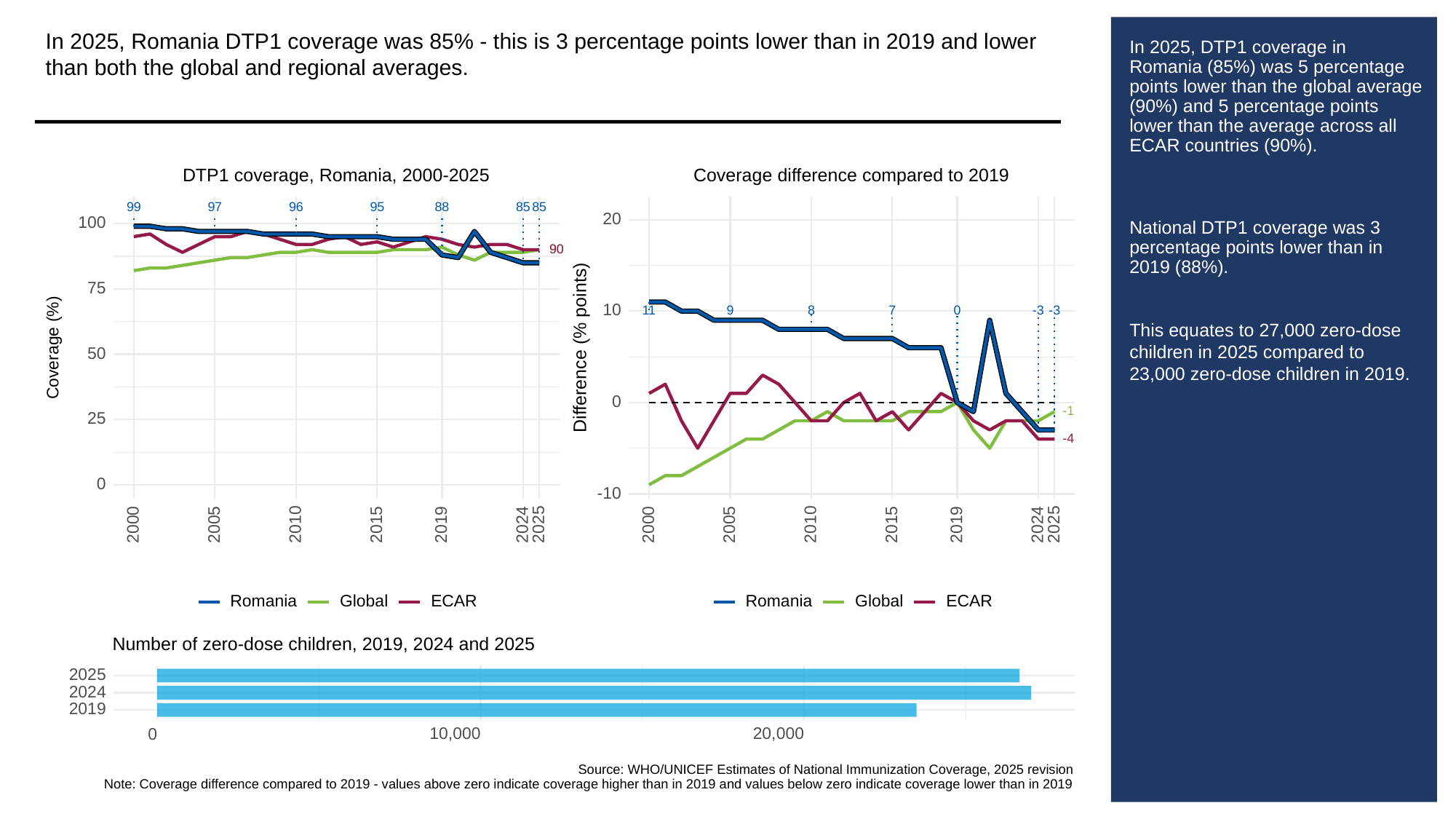

In 2025, Romania DTP1 coverage was 85% - this is 3 percentage points lower than in 2019 and lower than both the global and regional averages.
# In 2025, DTP1 coverage in Romania (85%) was 5 percentage points lower than the global average (90%) and 5 percentage points lower than the average across all ECAR countries (90%).

National DTP1 coverage was 3 percentage points lower than in 2019 (88%).

This equates to 27,000 zero-dose children in 2025 compared to 23,000 zero-dose children in 2019.

Coverage difference compared to 2019
DTP1 coverage, Romania, 2000-2025

99
97
96
95
88
85
85
20
100

90
90

75

10
-3
-3
9
8
0
11
7

Difference (% points)
Coverage (%)
50

0

-1
25

-4

0

-10

2000
2005
2010
2015
2019
2024
2025
2000
2005
2010
2015
2019
2024
2025
Global
ECAR
Global
ECAR
Romania
Romania

Number of zero-dose children, 2019, 2024 and 2025

2025

2024

2019

10,000
20,000
0
Source: WHO/UNICEF Estimates of National Immunization Coverage, 2025 revision
Note: Coverage difference compared to 2019 - values above zero indicate coverage higher than in 2019 and values below zero indicate coverage lower than in 2019